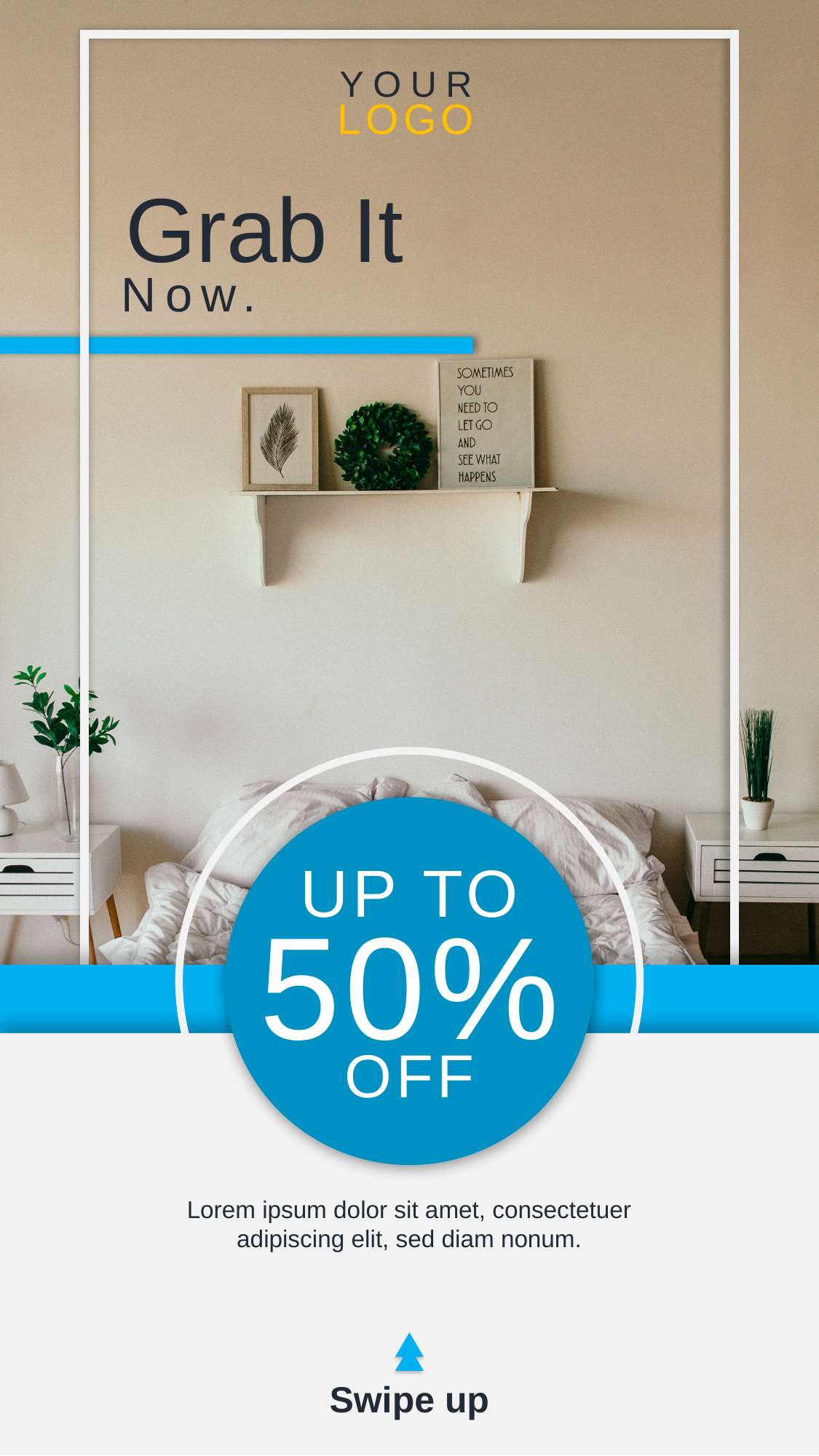

YOUR
LOGO
Grab It
Now.

UP TO
50%

OFF

Lorem ipsum dolor sit amet, consectetuer adipiscing elit, sed diam nonum.

Swipe up